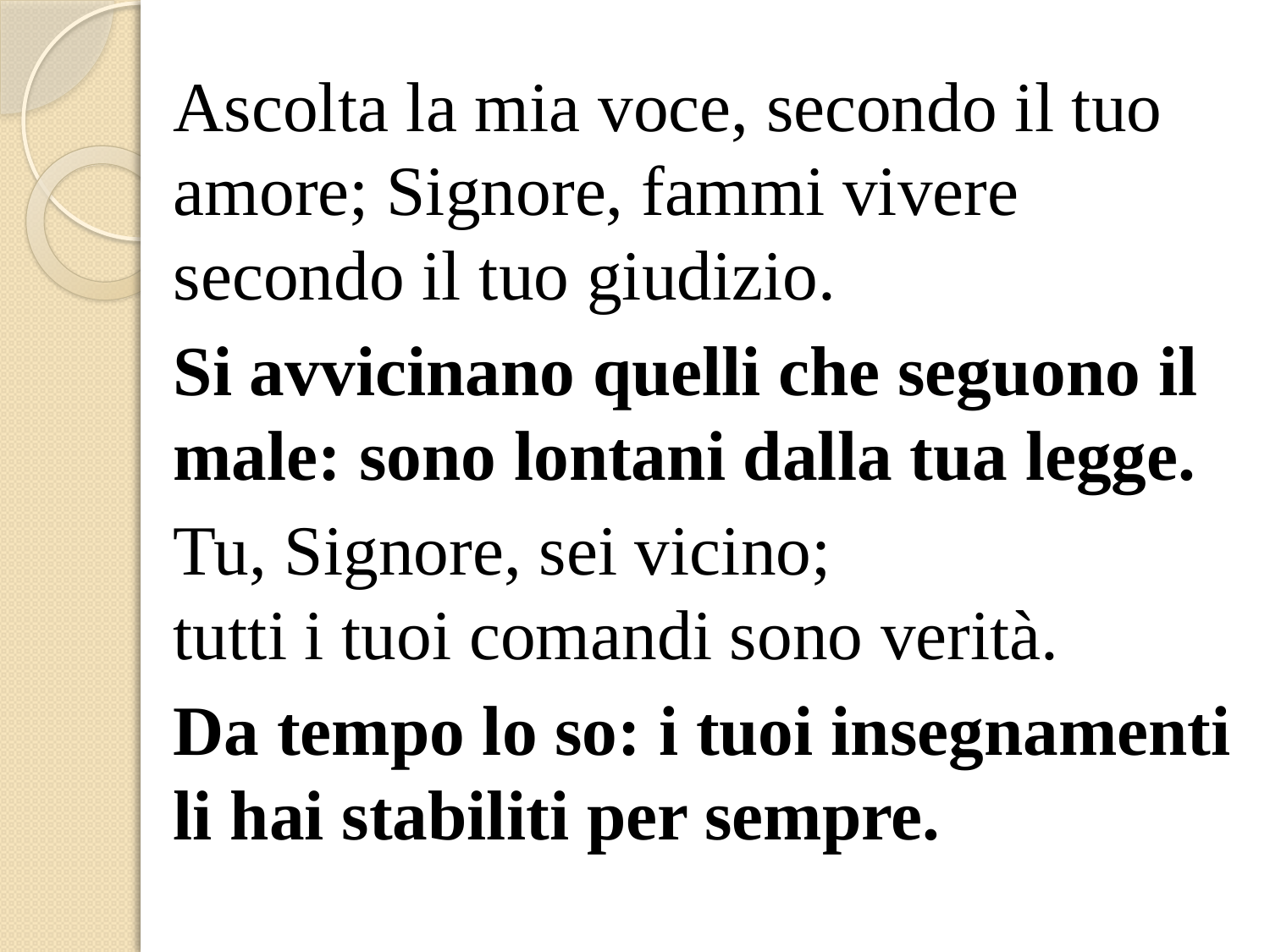

Ascolta la mia voce, secondo il tuo amore; Signore, fammi vivere secondo il tuo giudizio.
Si avvicinano quelli che seguono il male: sono lontani dalla tua legge.
Tu, Signore, sei vicino;
tutti i tuoi comandi sono verità.
Da tempo lo so: i tuoi insegnamenti li hai stabiliti per sempre.